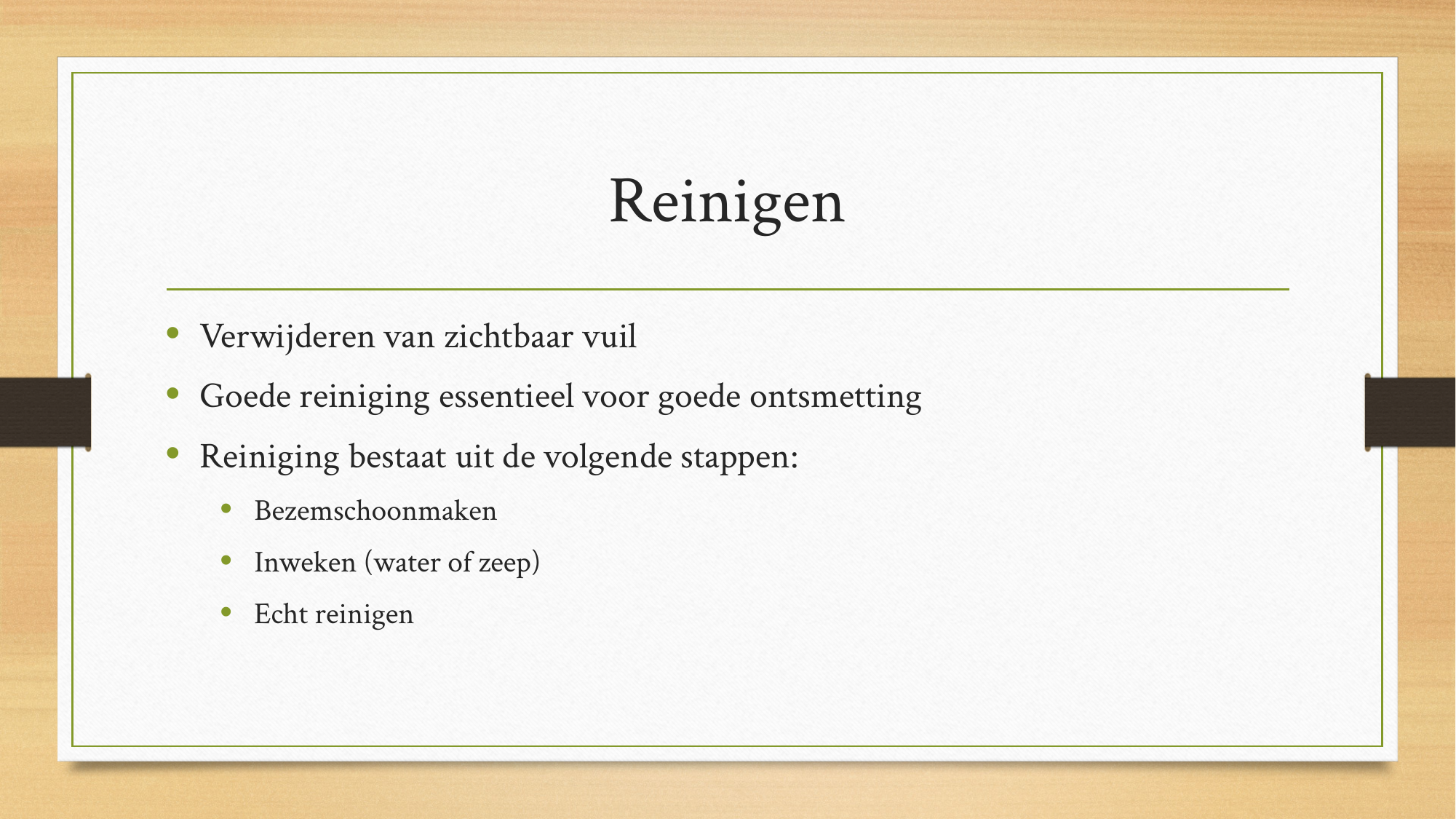

# Reinigen
Verwijderen van zichtbaar vuil
Goede reiniging essentieel voor goede ontsmetting
Reiniging bestaat uit de volgende stappen:
Bezemschoonmaken
Inweken (water of zeep)
Echt reinigen